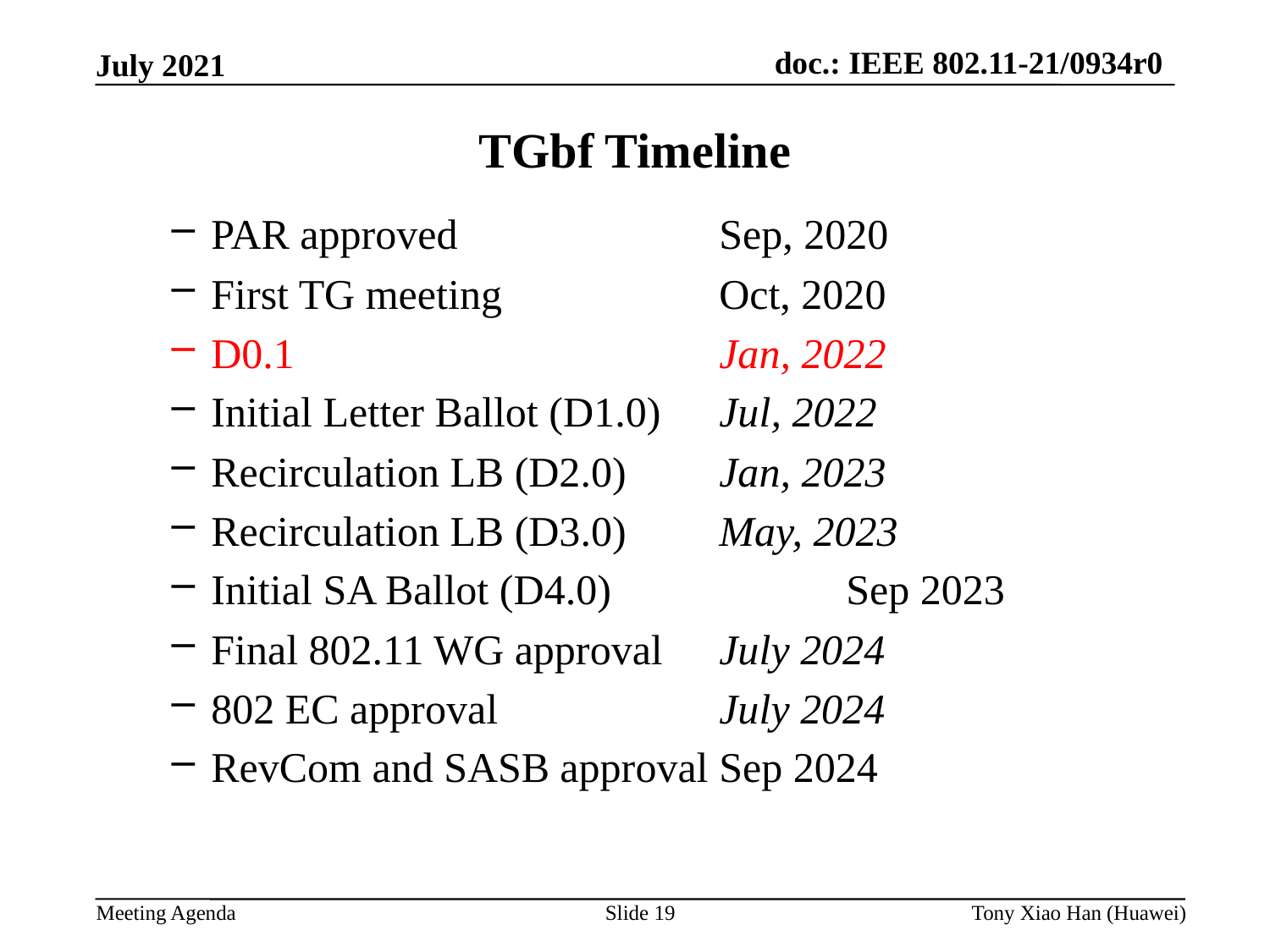

TGbf Timeline
PAR approved			Sep, 2020
First TG meeting		Oct, 2020
D0.1 				Jan, 2022
Initial Letter Ballot (D1.0)	Jul, 2022
Recirculation LB (D2.0)	Jan, 2023
Recirculation LB (D3.0)	May, 2023
Initial SA Ballot (D4.0)		Sep 2023
Final 802.11 WG approval	July 2024
802 EC approval		July 2024
RevCom and SASB approval	Sep 2024
Slide 19
Tony Xiao Han (Huawei)